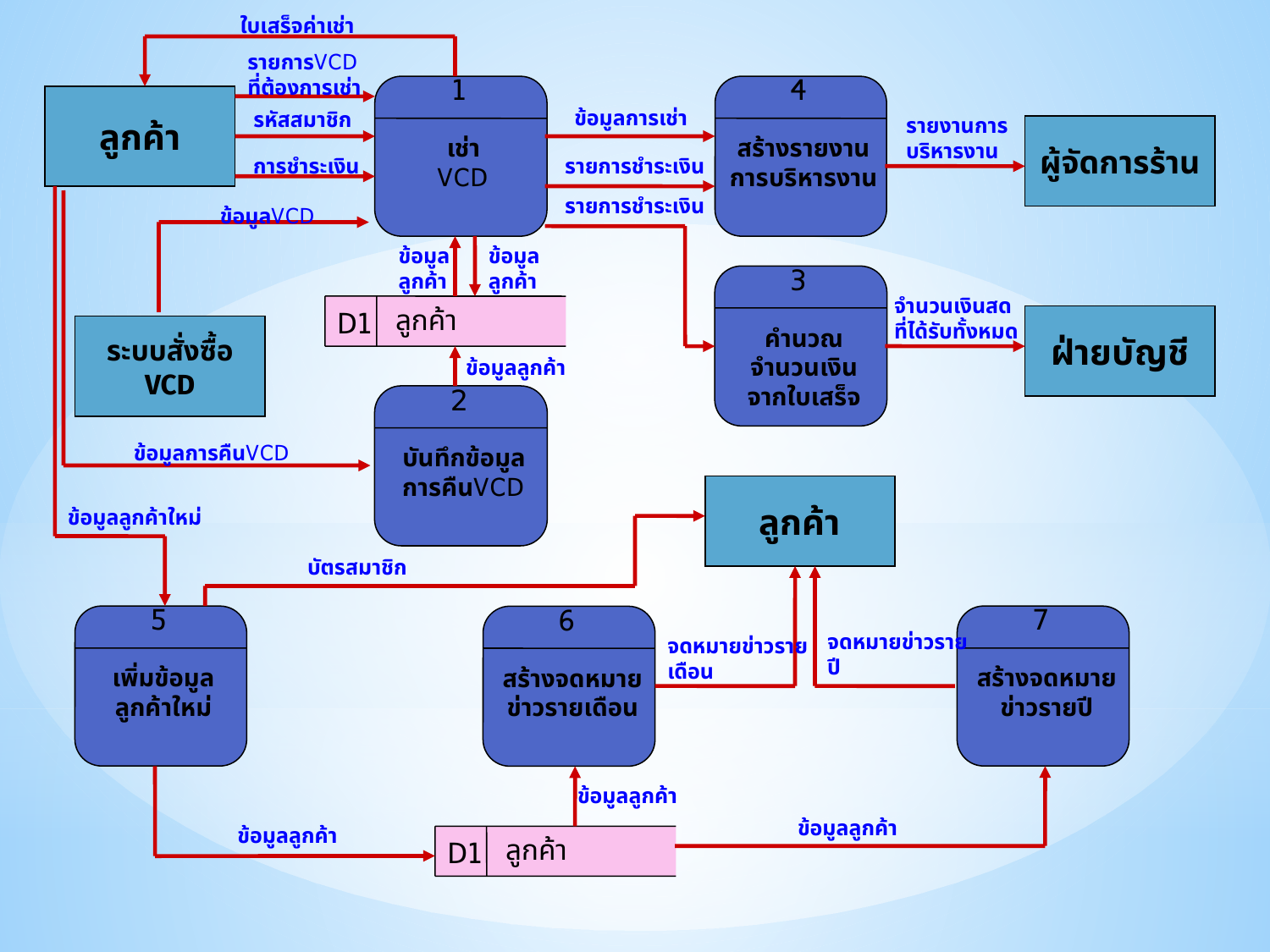

ใบเสร็จค่าเช่า

รายการVCD
ที่ต้องการเช่า
1

เช่า
VCD
4

สร้างรายงาน
การบริหารงาน
ลูกค้า

ข้อมูลการเช่า
รหัสสมาชิก
รายงานการ
บริหารงาน
ผู้จัดการร้าน

การชำระเงิน
รายการชำระเงิน

รายการชำระเงิน

ข้อมูลVCD

ข้อมูล
ลูกค้า

ข้อมูล
ลูกค้า

3

คำนวณ
จำนวนเงิน
จากใบเสร็จ
จำนวนเงินสด
ที่ได้รับทั้งหมด

ลูกค้า
D1
ฝ่ายบัญชี
ระบบสั่งซื้อ
VCD

ข้อมูลลูกค้า
2

บันทึกข้อมูล
การคืนVCD
ข้อมูลการคืนVCD

ลูกค้า
ข้อมูลลูกค้าใหม่

บัตรสมาชิก

5

เพิ่มข้อมูล
ลูกค้าใหม่
7

สร้างจดหมาย
ข่าวรายปี
6

สร้างจดหมาย
ข่าวรายเดือน
จดหมายข่าวรายปี
จดหมายข่าวรายเดือน

ข้อมูลลูกค้า
ข้อมูลลูกค้า
ข้อมูลลูกค้า

ลูกค้า
D1